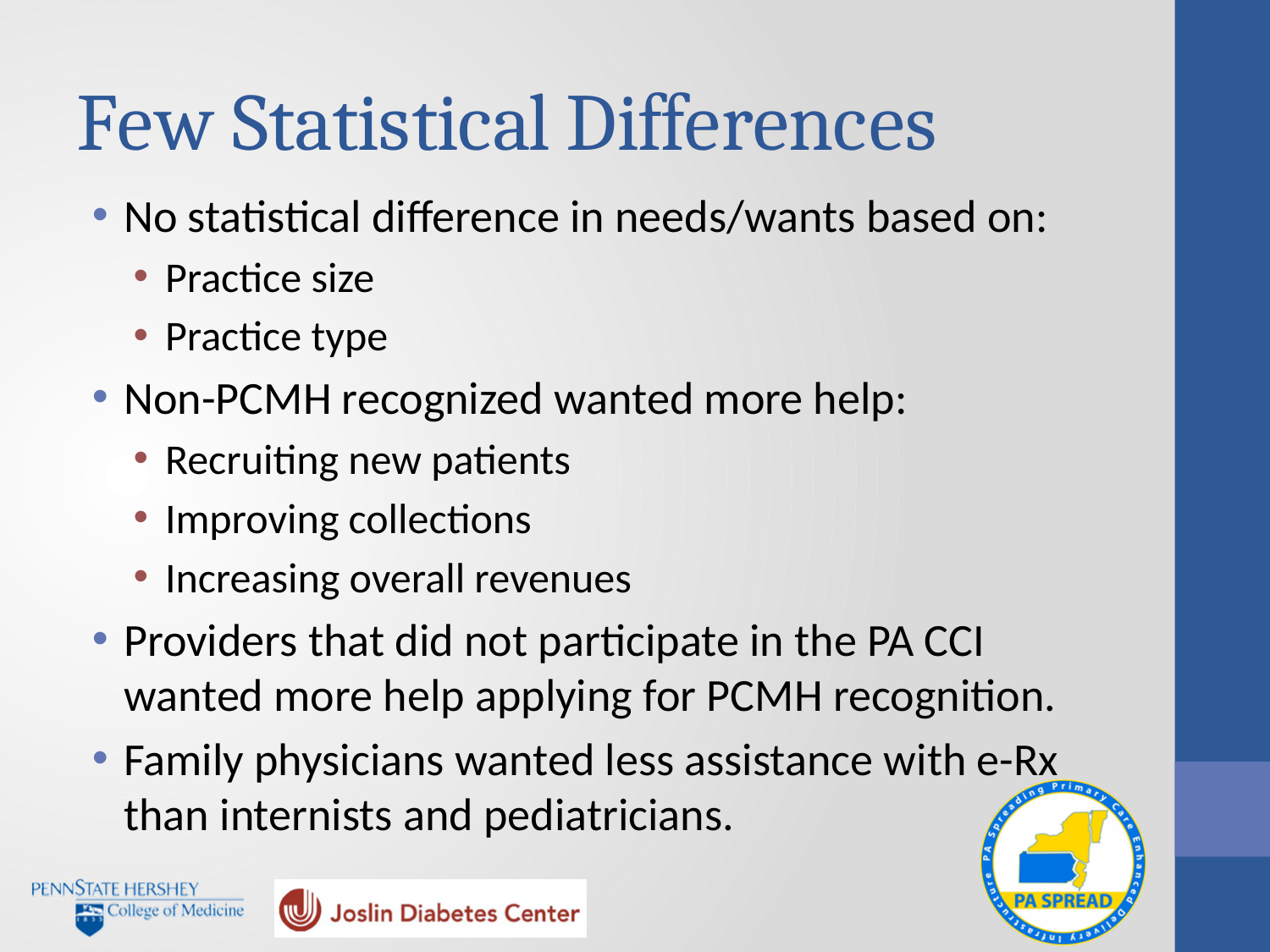

# Few Statistical Differences
No statistical difference in needs/wants based on:
Practice size
Practice type
Non-PCMH recognized wanted more help:
Recruiting new patients
Improving collections
Increasing overall revenues
Providers that did not participate in the PA CCI wanted more help applying for PCMH recognition.
Family physicians wanted less assistance with e-Rx than internists and pediatricians.